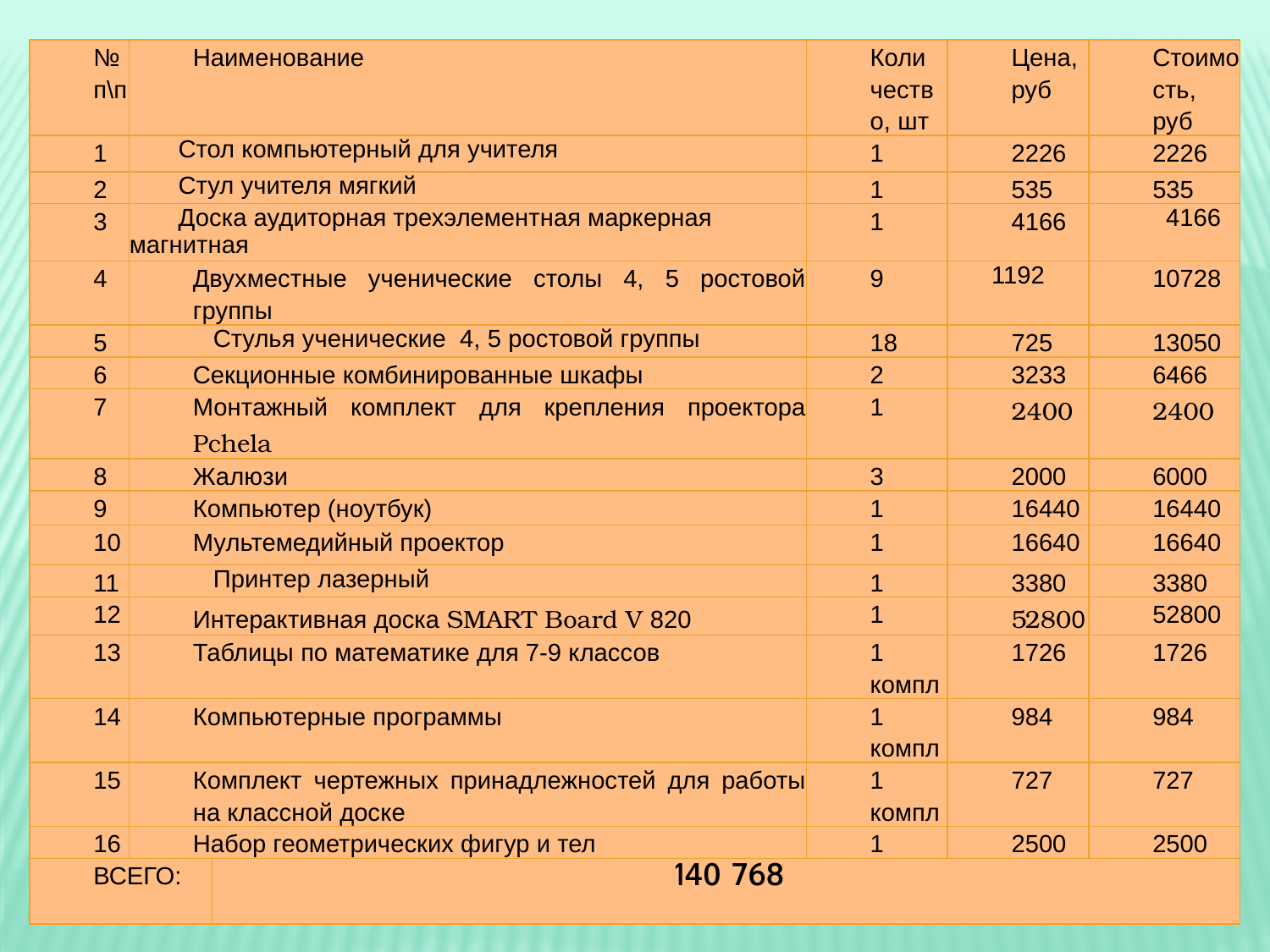

| № п\п | Наименование |  | Коли чество, шт | Цена, руб | Стоимость, руб |
| --- | --- | --- | --- | --- | --- |
| 1 | Стол компьютерный для учителя |  | 1 | 2226 | 2226 |
| 2 | Стул учителя мягкий |  | 1 | 535 | 535 |
| 3 | Доска аудиторная трехэлементная маркерная магнитная |  | 1 | 4166 | 4166 |
| 4 | Двухместные ученические столы 4, 5 ростовой группы |  | 9 | 1192 | 10728 |
| 5 | Стулья ученические 4, 5 ростовой группы |  | 18 | 725 | 13050 |
| 6 | Секционные комбинированные шкафы |  | 2 | 3233 | 6466 |
| 7 | Монтажный комплект для крепления проектора Pchela |  | 1 | 2400 | 2400 |
| 8 | Жалюзи |  | 3 | 2000 | 6000 |
| 9 | Компьютер (ноутбук) |  | 1 | 16440 | 16440 |
| 10 | Мультемедийный проектор |  | 1 | 16640 | 16640 |
| 11 | Принтер лазерный |  | 1 | 3380 | 3380 |
| 12 | Интерактивная доска SMART Board V 820 |  | 1 | 52800 | 52800 |
| 13 | Таблицы по математике для 7-9 классов |  | 1 компл | 1726 | 1726 |
| 14 | Компьютерные программы |  | 1 компл | 984 | 984 |
| 15 | Комплект чертежных принадлежностей для работы на классной доске |  | 1 компл | 727 | 727 |
| 16 | Набор геометрических фигур и тел |  | 1 | 2500 | 2500 |
| ВСЕГО: |  | 140 768 |  |  |  |